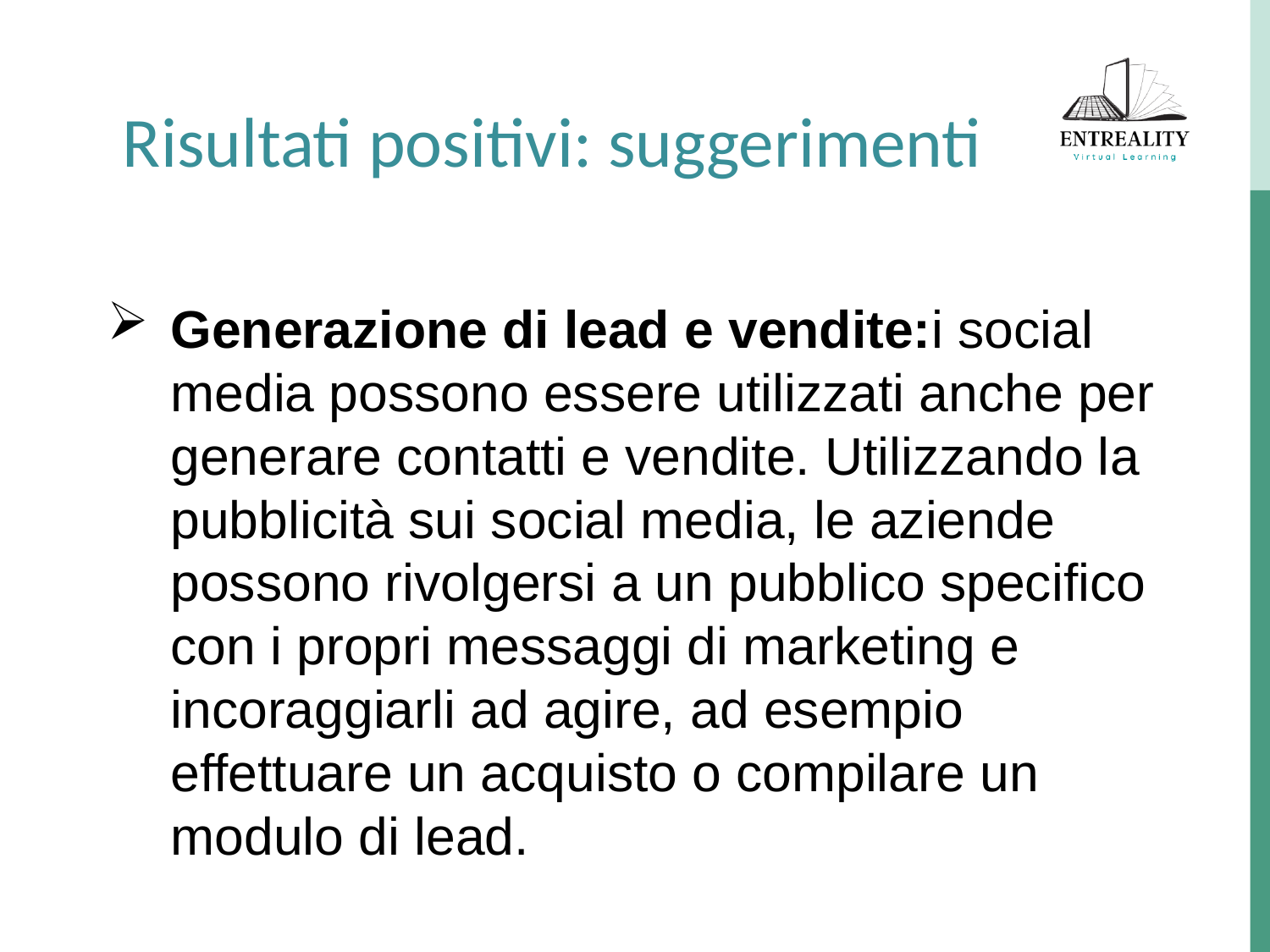

Risultati positivi: suggerimenti
Generazione di lead e vendite:i social media possono essere utilizzati anche per generare contatti e vendite. Utilizzando la pubblicità sui social media, le aziende possono rivolgersi a un pubblico specifico con i propri messaggi di marketing e incoraggiarli ad agire, ad esempio effettuare un acquisto o compilare un modulo di lead.